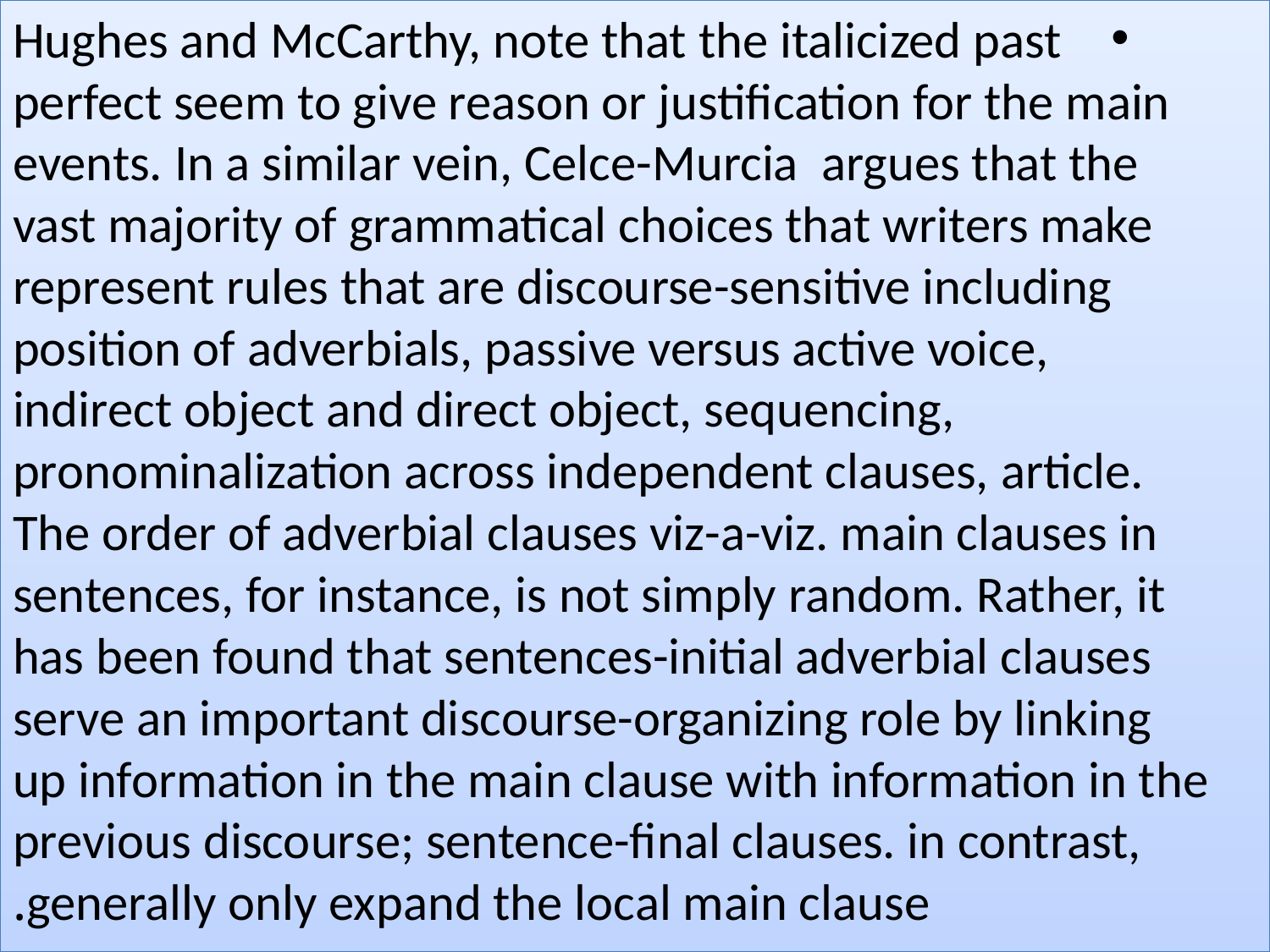

Hughes and McCarthy, note that the italicized past perfect seem to give reason or justification for the main events. In a similar vein, Celce-Murcia  argues that the vast majority of grammatical choices that writers make represent rules that are discourse-sensitive including position of adverbials, passive versus active voice, indirect object and direct object, sequencing, pronominalization across independent clauses, article. The order of adverbial clauses viz-a-viz. main clauses in sentences, for instance, is not simply random. Rather, it has been found that sentences-initial adverbial clauses serve an important discourse-organizing role by linking up information in the main clause with information in the previous discourse; sentence-final clauses. in contrast, generally only expand the local main clause.